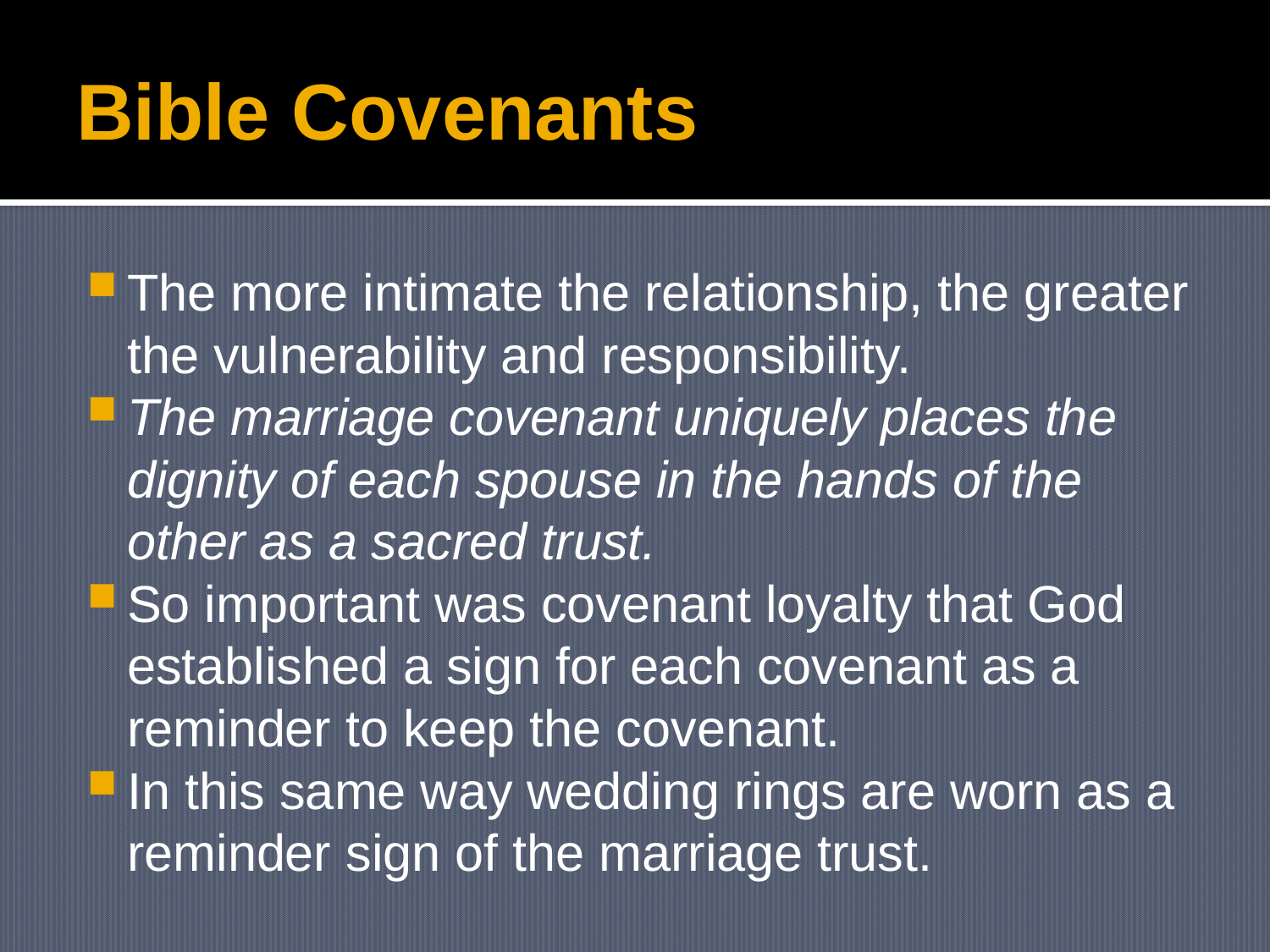

# Bible Covenants
The more intimate the relationship, the greater the vulnerability and responsibility.
The marriage covenant uniquely places the dignity of each spouse in the hands of the other as a sacred trust.
So important was covenant loyalty that God established a sign for each covenant as a reminder to keep the covenant.
In this same way wedding rings are worn as a reminder sign of the marriage trust.